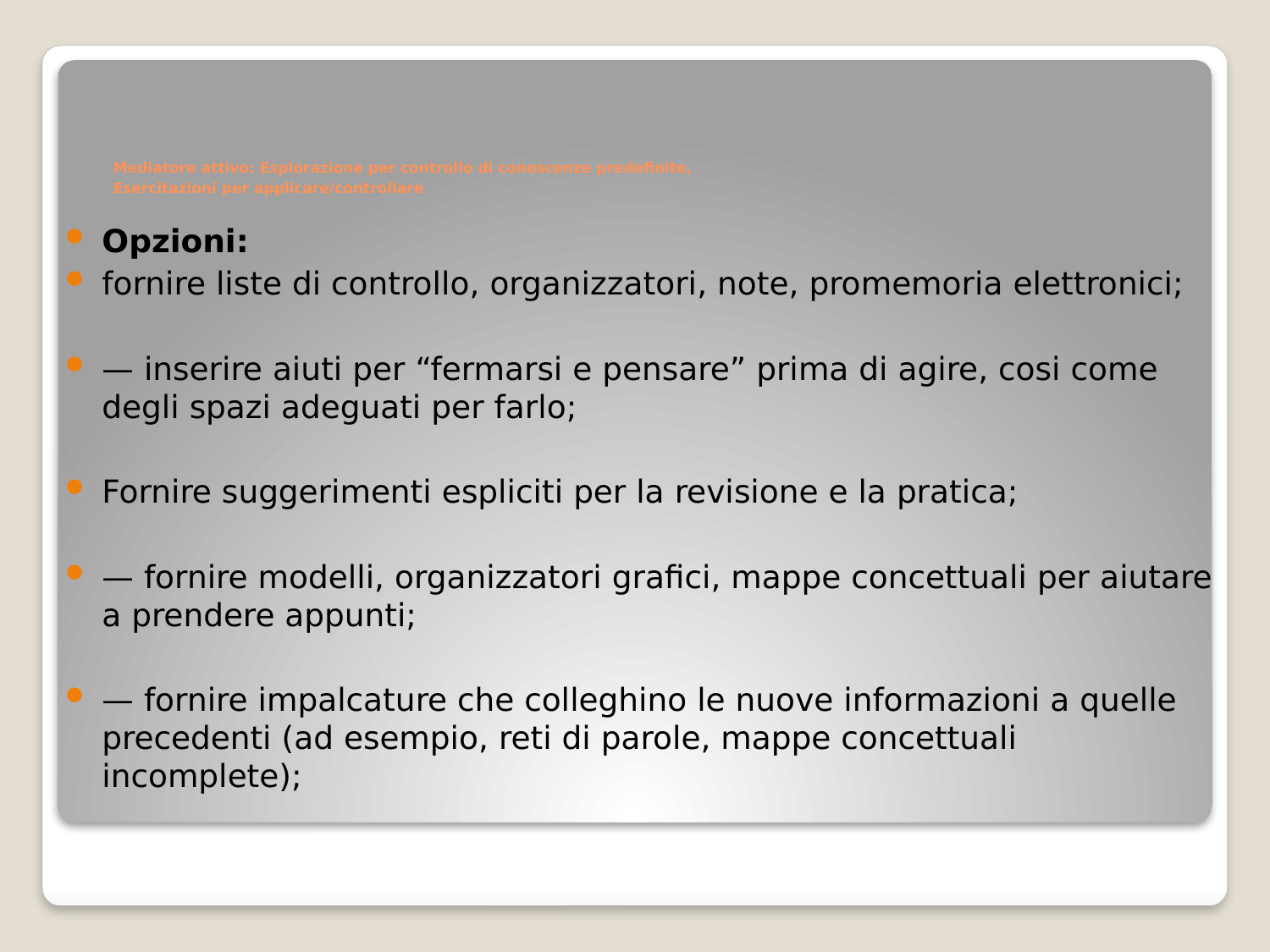

# Mediatore attivo: Esplorazione per controllo di conoscenze predefinite, Esercitazioni per applicare/controllare
Opzioni:
fornire liste di controllo, organizzatori, note, promemoria elettronici;

— inserire aiuti per “fermarsi e pensare” prima di agire, cosi come degli spazi adeguati per farlo;

Fornire suggerimenti espliciti per la revisione e la pratica;

— fornire modelli, organizzatori grafici, mappe concettuali per aiutare a prendere appunti;

— fornire impalcature che colleghino le nuove informazioni a quelle precedenti (ad esempio, reti di parole, mappe concettuali incomplete);